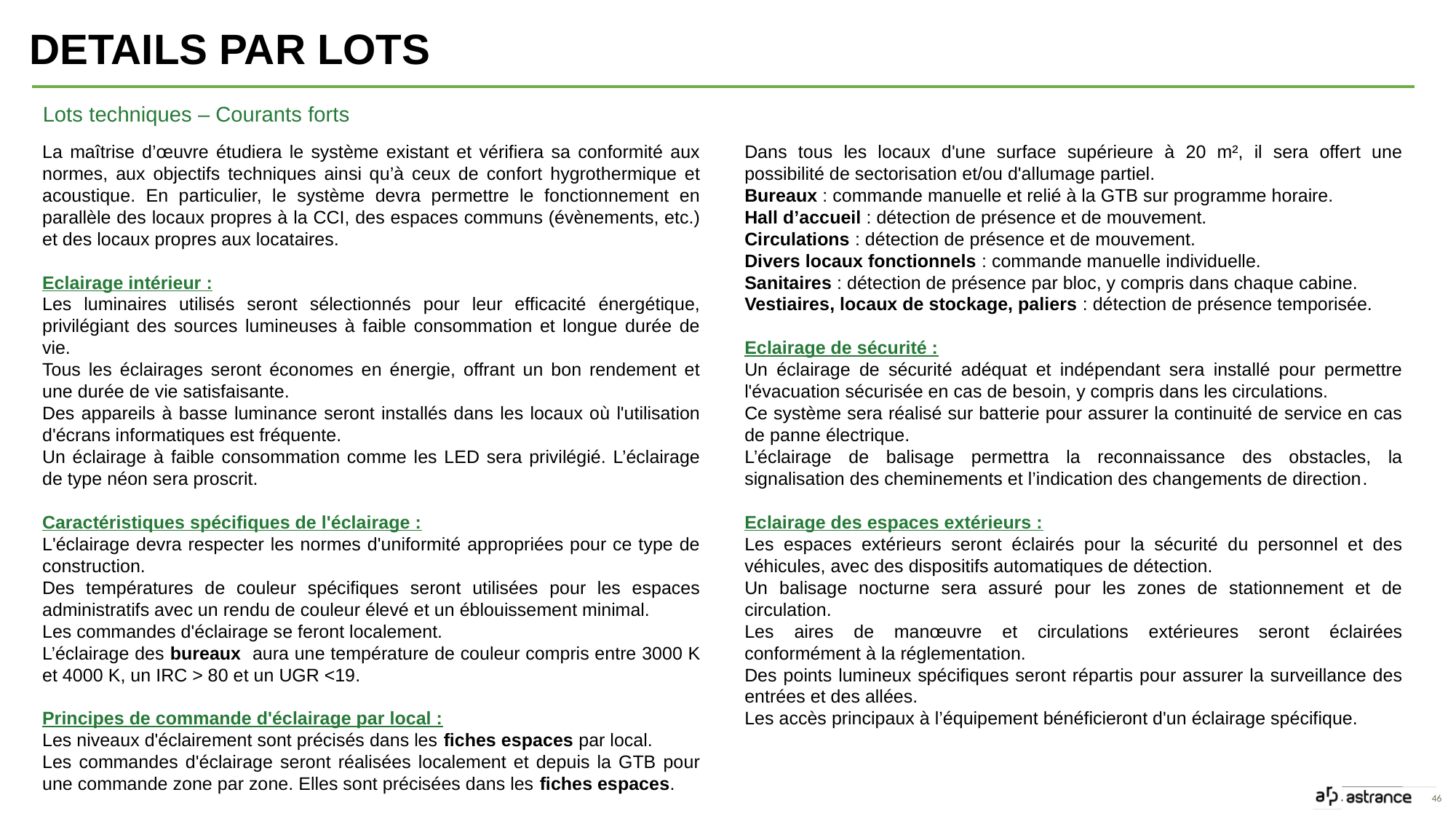

Details par lots
Lots techniques – Courants forts
La maîtrise d’œuvre étudiera le système existant et vérifiera sa conformité aux normes, aux objectifs techniques ainsi qu’à ceux de confort hygrothermique et acoustique. En particulier, le système devra permettre le fonctionnement en parallèle des locaux propres à la CCI, des espaces communs (évènements, etc.) et des locaux propres aux locataires.

Eclairage intérieur :
Les luminaires utilisés seront sélectionnés pour leur efficacité énergétique, privilégiant des sources lumineuses à faible consommation et longue durée de vie.
Tous les éclairages seront économes en énergie, offrant un bon rendement et une durée de vie satisfaisante.
Des appareils à basse luminance seront installés dans les locaux où l'utilisation d'écrans informatiques est fréquente.
Un éclairage à faible consommation comme les LED sera privilégié. L’éclairage de type néon sera proscrit.

Caractéristiques spécifiques de l'éclairage :
L'éclairage devra respecter les normes d'uniformité appropriées pour ce type de construction.
Des températures de couleur spécifiques seront utilisées pour les espaces administratifs avec un rendu de couleur élevé et un éblouissement minimal.
Les commandes d'éclairage se feront localement.
L’éclairage des bureaux  aura une température de couleur compris entre 3000 K et 4000 K, un IRC > 80 et un UGR <19.

Principes de commande d'éclairage par local :
Les niveaux d'éclairement sont précisés dans les fiches espaces par local.
Les commandes d'éclairage seront réalisées localement et depuis la GTB pour une commande zone par zone. Elles sont précisées dans les fiches espaces.
Dans tous les locaux d'une surface supérieure à 20 m², il sera offert une possibilité de sectorisation et/ou d'allumage partiel.
Bureaux : commande manuelle et relié à la GTB sur programme horaire.
Hall d’accueil : détection de présence et de mouvement.
Circulations : détection de présence et de mouvement.
Divers locaux fonctionnels : commande manuelle individuelle.
Sanitaires : détection de présence par bloc, y compris dans chaque cabine.
Vestiaires, locaux de stockage, paliers : détection de présence temporisée.

Eclairage de sécurité :
Un éclairage de sécurité adéquat et indépendant sera installé pour permettre l'évacuation sécurisée en cas de besoin, y compris dans les circulations.
Ce système sera réalisé sur batterie pour assurer la continuité de service en cas de panne électrique.
L’éclairage de balisage permettra la reconnaissance des obstacles, la signalisation des cheminements et l’indication des changements de direction.

Eclairage des espaces extérieurs :
Les espaces extérieurs seront éclairés pour la sécurité du personnel et des véhicules, avec des dispositifs automatiques de détection.
Un balisage nocturne sera assuré pour les zones de stationnement et de circulation.
Les aires de manœuvre et circulations extérieures seront éclairées conformément à la réglementation.
Des points lumineux spécifiques seront répartis pour assurer la surveillance des entrées et des allées.
Les accès principaux à l’équipement bénéficieront d'un éclairage spécifique.
46